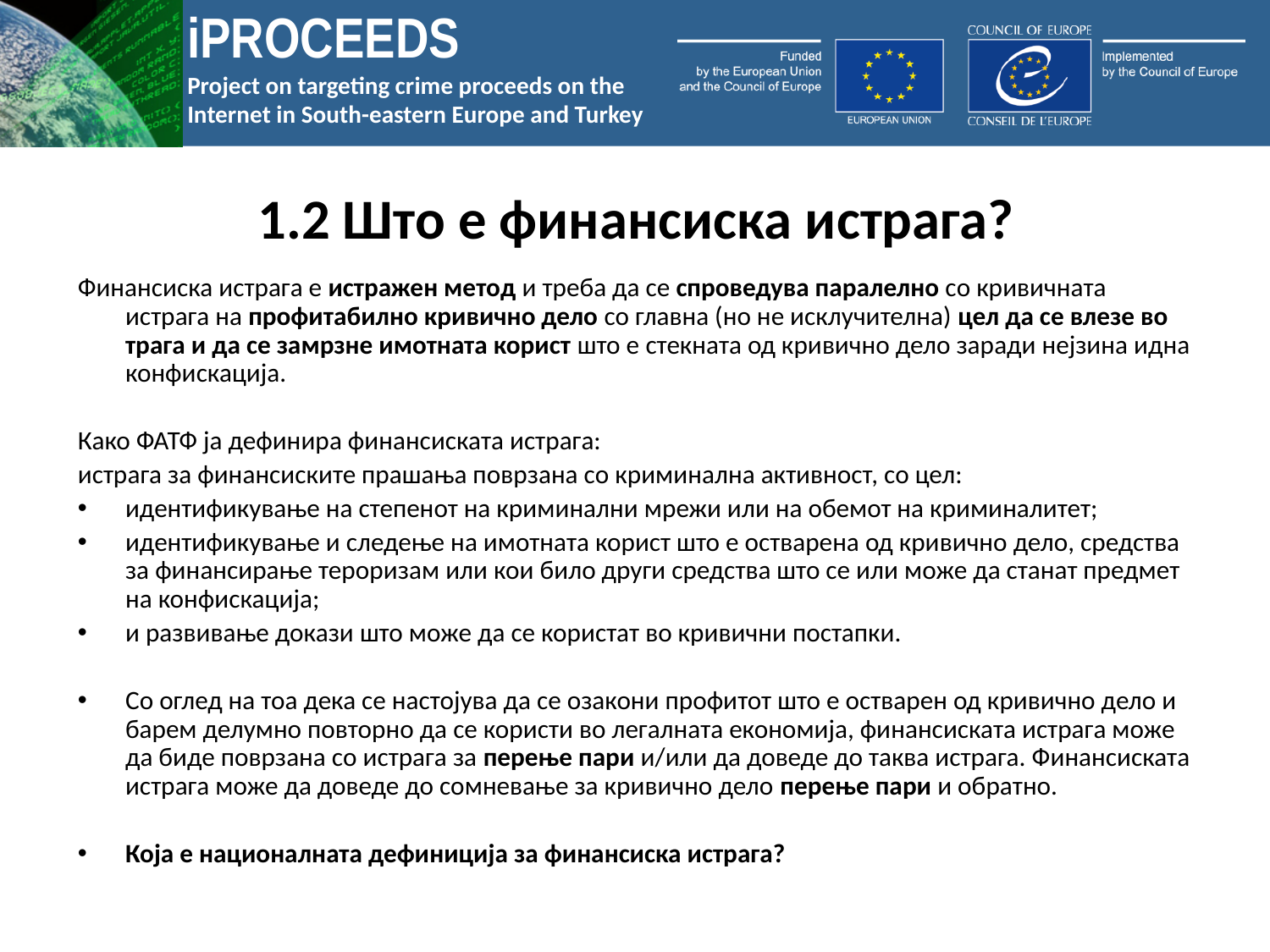

# 1.2 Што е финансиска истрага?
Финансиска истрага е истражен метод и треба да се спроведува паралелно со кривичната истрага на профитабилно кривично дело со главна (но не исклучителна) цел да се влезе во трага и да се замрзне имотната корист што е стекната од кривично дело заради нејзина идна конфискација.

Како ФАТФ ја дефинира финансиската истрага:
истрага за финансиските прашања поврзана со криминална активност, со цел:
идентификување на степенот на криминални мрежи или на обемот на криминалитет;
идентификување и следење на имотната корист што е остварена од кривично дело, средства за финансирање тероризам или кои било други средства што се или може да станат предмет на конфискација;
и развивање докази што може да се користат во кривични постапки.

Со оглед на тоа дека се настојува да се озакони профитот што е остварен од кривично дело и барем делумно повторно да се користи во легалната економија, финансиската истрага може да биде поврзана со истрага за перење пари и/или да доведе до таква истрага. Финансиската истрага може да доведе до сомневање за кривично дело перење пари и обратно.

Која е националната дефиниција за финансиска истрага?